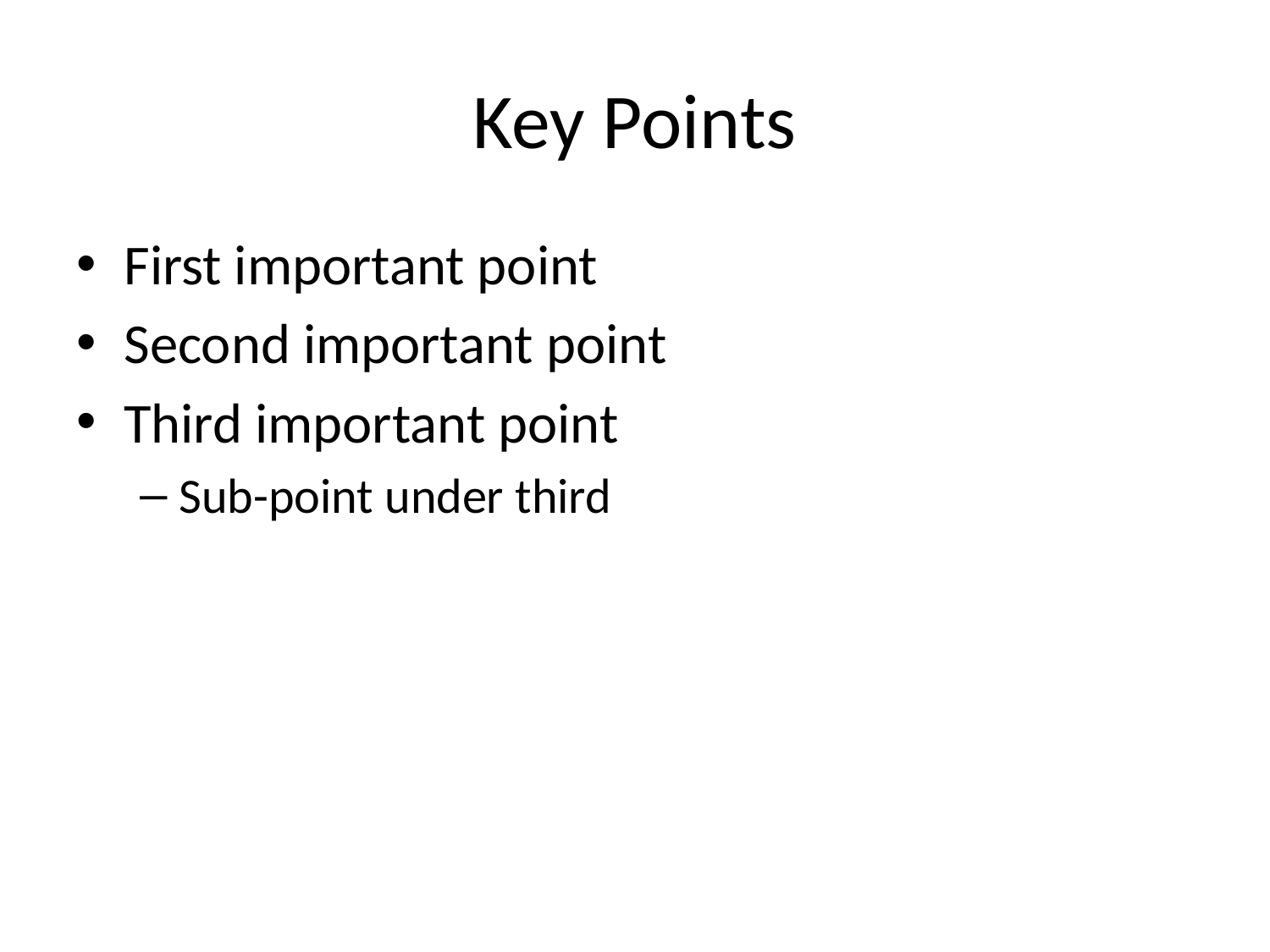

# Key Points
First important point
Second important point
Third important point
Sub-point under third